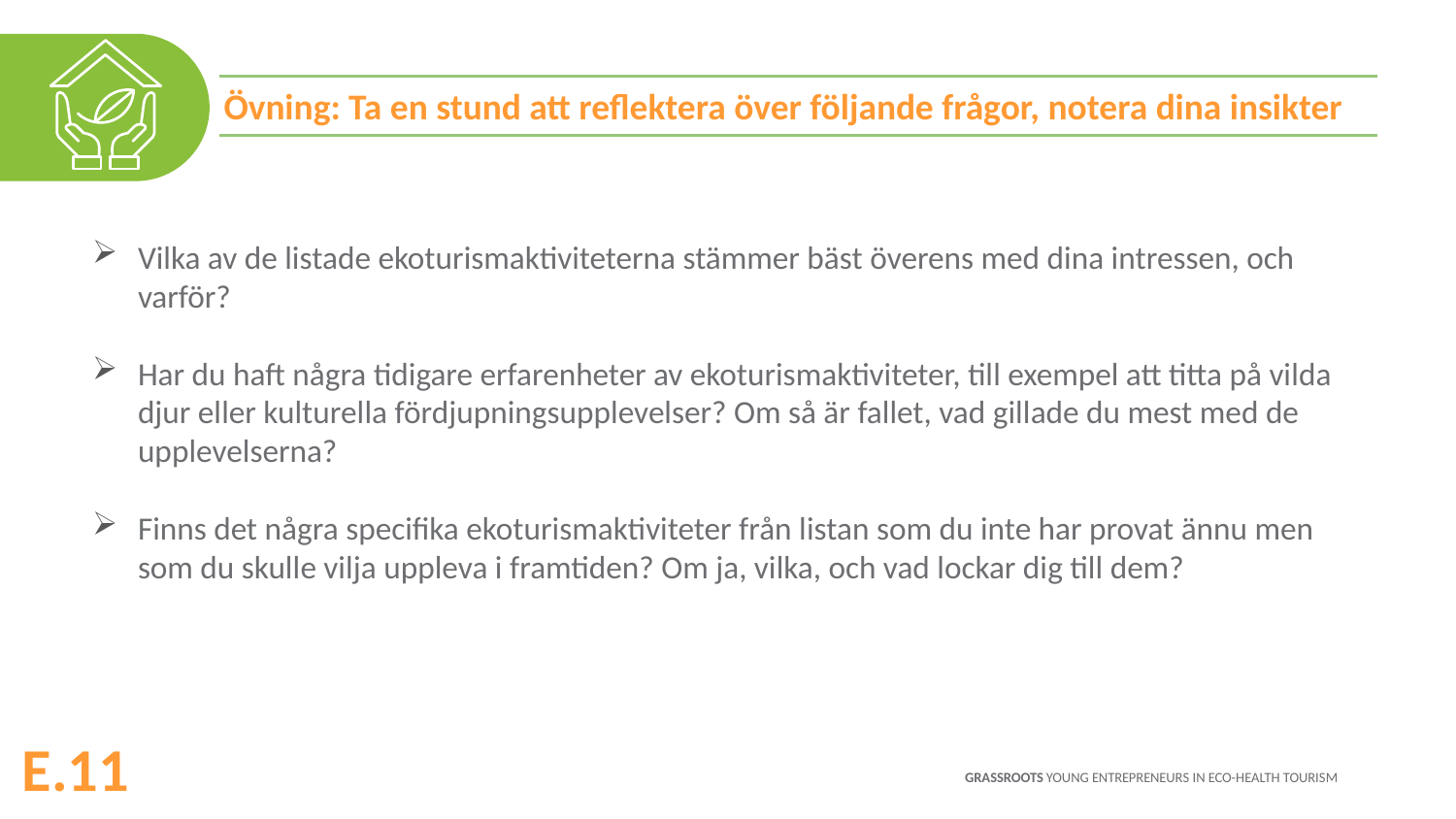

Övning: Ta en stund att reflektera över följande frågor, notera dina insikter

Vilka av de listade ekoturismaktiviteterna stämmer bäst överens med dina intressen, och varför?

Har du haft några tidigare erfarenheter av ekoturismaktiviteter, till exempel att titta på vilda djur eller kulturella fördjupningsupplevelser? Om så är fallet, vad gillade du mest med de upplevelserna?

Finns det några specifika ekoturismaktiviteter från listan som du inte har provat ännu men som du skulle vilja uppleva i framtiden? Om ja, vilka, och vad lockar dig till dem?
E.11